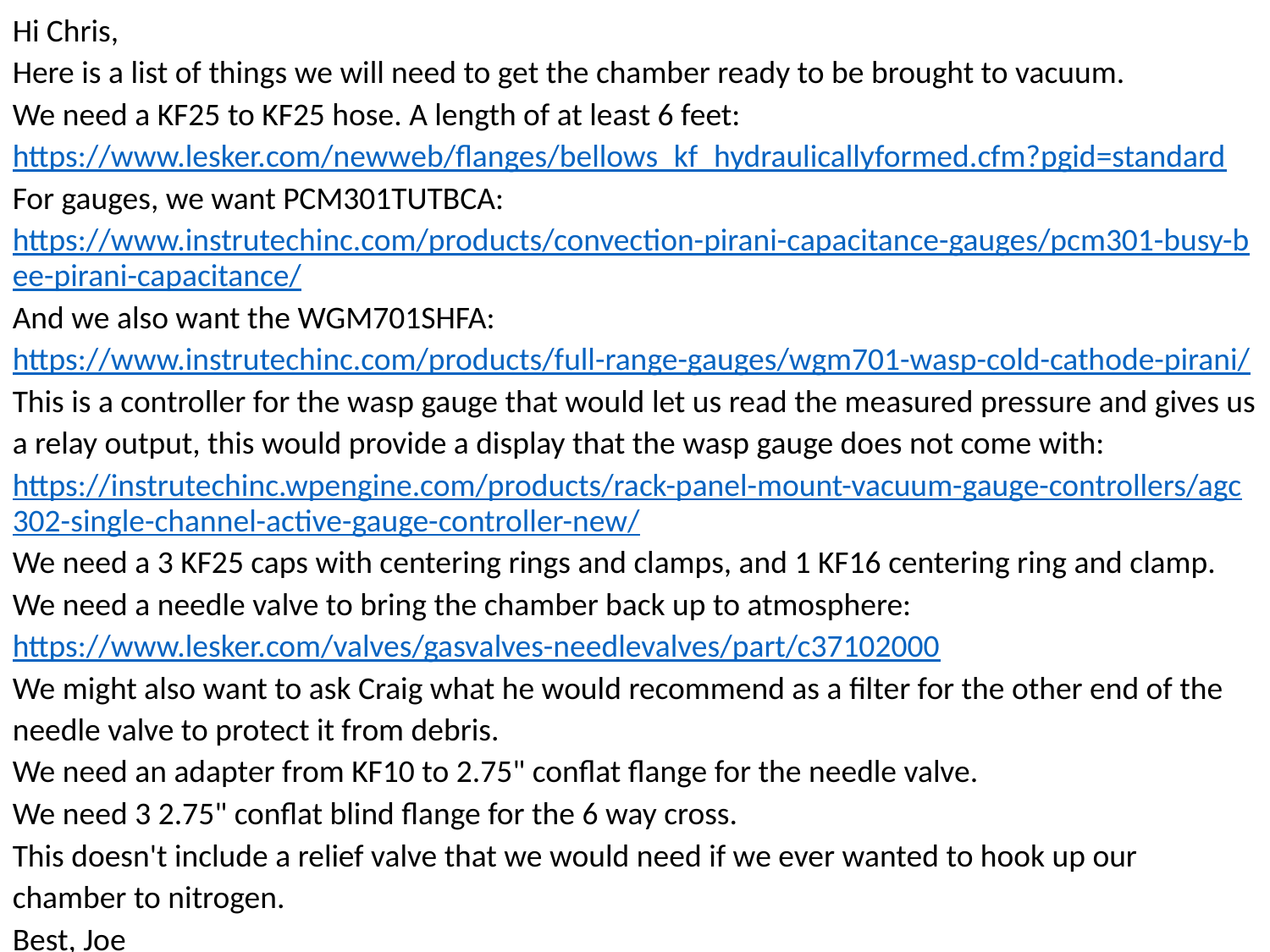

Hi Chris,
Here is a list of things we will need to get the chamber ready to be brought to vacuum.
We need a KF25 to KF25 hose. A length of at least 6 feet: https://www.lesker.com/newweb/flanges/bellows_kf_hydraulicallyformed.cfm?pgid=standard
For gauges, we want PCM301TUTBCA: https://www.instrutechinc.com/products/convection-pirani-capacitance-gauges/pcm301-busy-bee-pirani-capacitance/
And we also want the WGM701SHFA: https://www.instrutechinc.com/products/full-range-gauges/wgm701-wasp-cold-cathode-pirani/
This is a controller for the wasp gauge that would let us read the measured pressure and gives us a relay output, this would provide a display that the wasp gauge does not come with: https://instrutechinc.wpengine.com/products/rack-panel-mount-vacuum-gauge-controllers/agc302-single-channel-active-gauge-controller-new/
We need a 3 KF25 caps with centering rings and clamps, and 1 KF16 centering ring and clamp.
We need a needle valve to bring the chamber back up to atmosphere: https://www.lesker.com/valves/gasvalves-needlevalves/part/c37102000
We might also want to ask Craig what he would recommend as a filter for the other end of the needle valve to protect it from debris.
We need an adapter from KF10 to 2.75" conflat flange for the needle valve.
We need 3 2.75" conflat blind flange for the 6 way cross.
This doesn't include a relief valve that we would need if we ever wanted to hook up our chamber to nitrogen.
Best, Joe